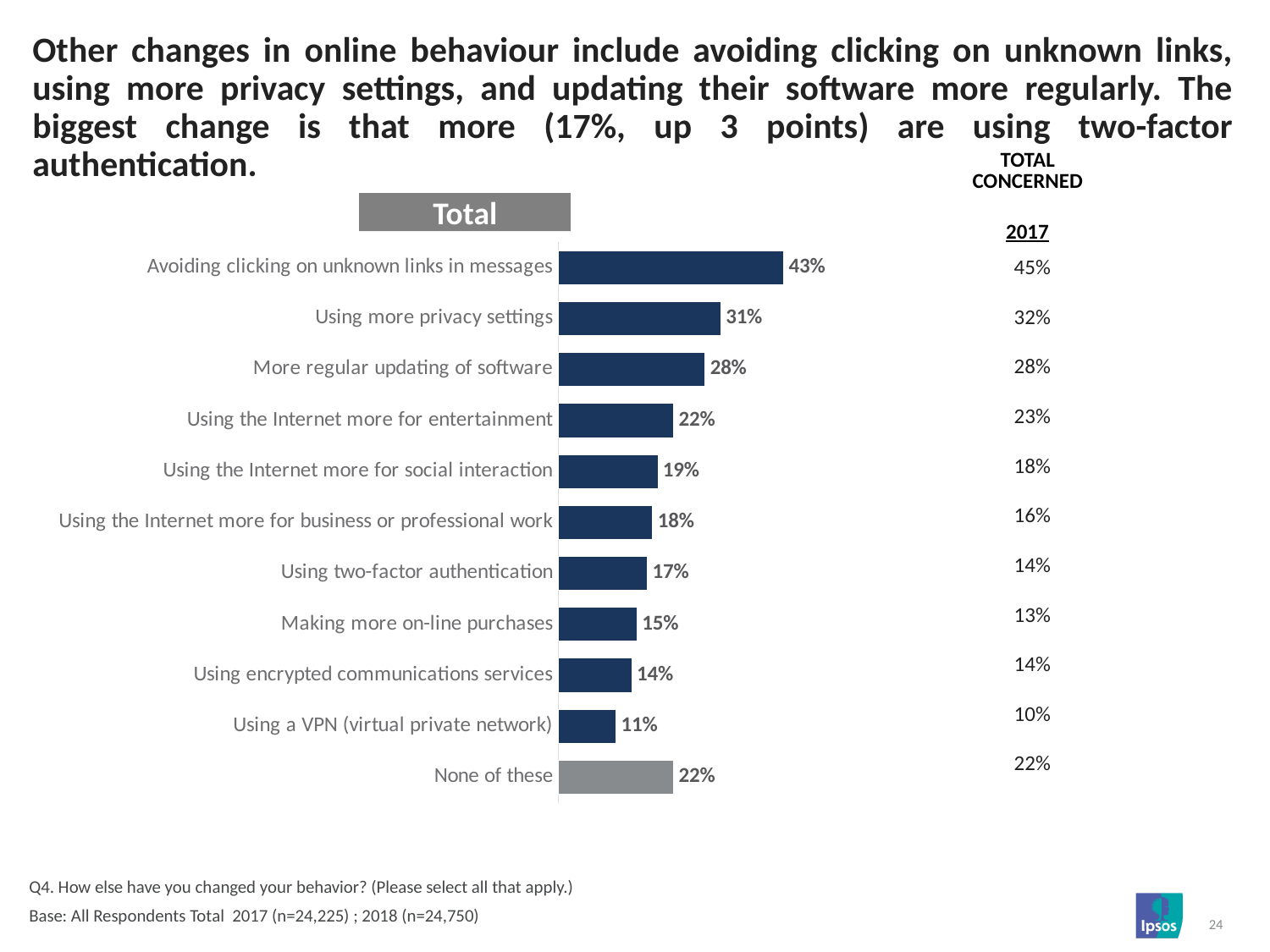

# Other changes in online behaviour include avoiding clicking on unknown links, using more privacy settings, and updating their software more regularly. The biggest change is that more (17%, up 3 points) are using two-factor authentication.
| TOTAL CONCERNED |
| --- |
| 2017 |
Total

### Chart

| Category | Column1 |
|---|---|
| Avoiding clicking on unknown links in messages | 0.43 |
| Using more privacy settings | 0.31 |
| More regular updating of software | 0.28 |
| Using the Internet more for entertainment | 0.22 |
| Using the Internet more for social interaction | 0.19 |
| Using the Internet more for business or professional work | 0.18 |
| Using two-factor authentication | 0.17 |
| Making more on-line purchases | 0.15 |
| Using encrypted communications services | 0.14 |
| Using a VPN (virtual private network) | 0.11 |
| None of these | 0.22 |
| 45% |
| --- |
| 32% |
| 28% |
| 23% |
| 18% |
| 16% |
| 14% |
| 13% |
| 14% |
| 10% |
| 22% |
Q4. How else have you changed your behavior? (Please select all that apply.)
Base: All Respondents Total  2017 (n=24,225) ; 2018 (n=24,750)